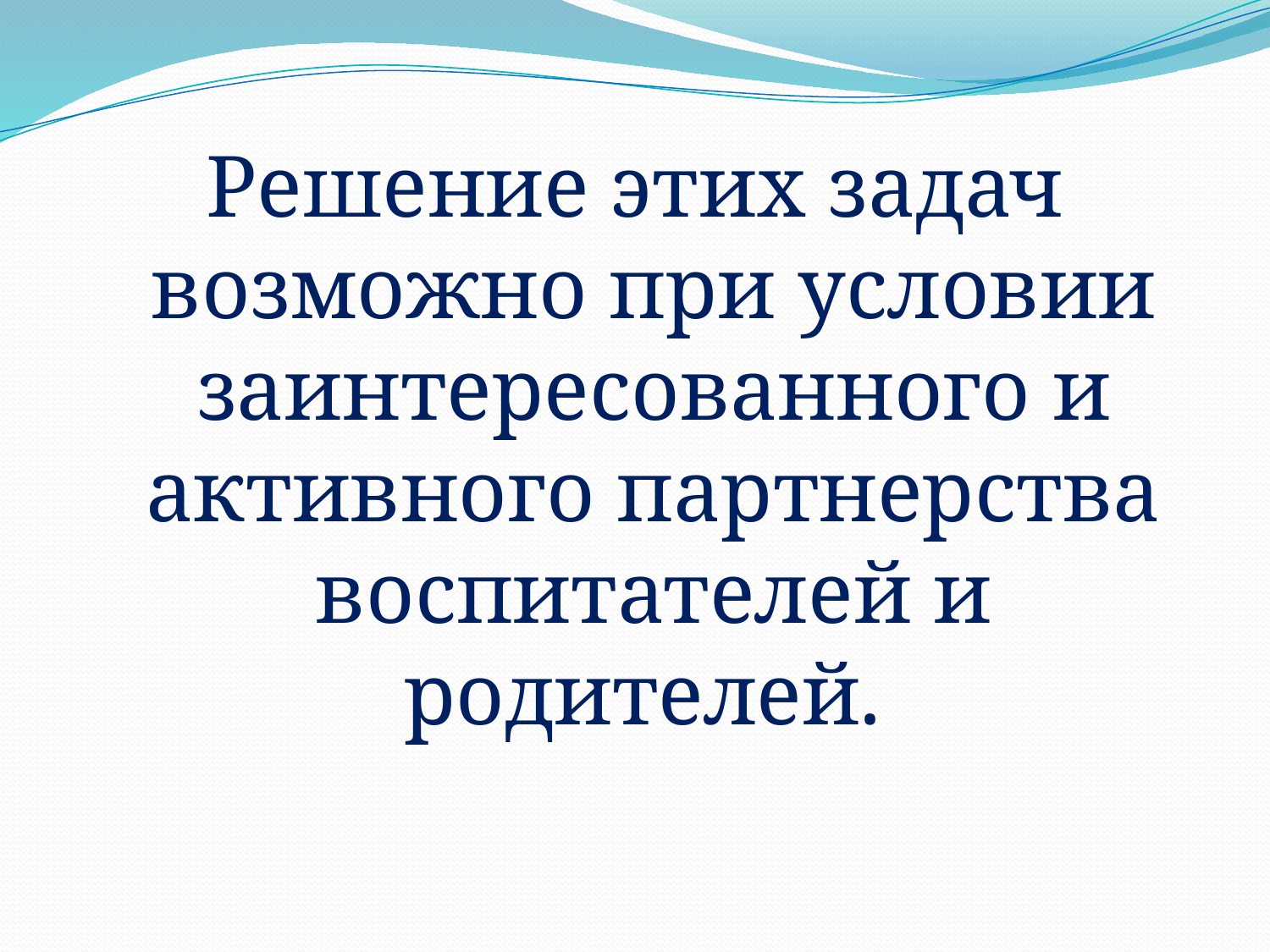

Решение этих задач возможно при условии заинтересованного и активного партнерства воспитателей и родителей.